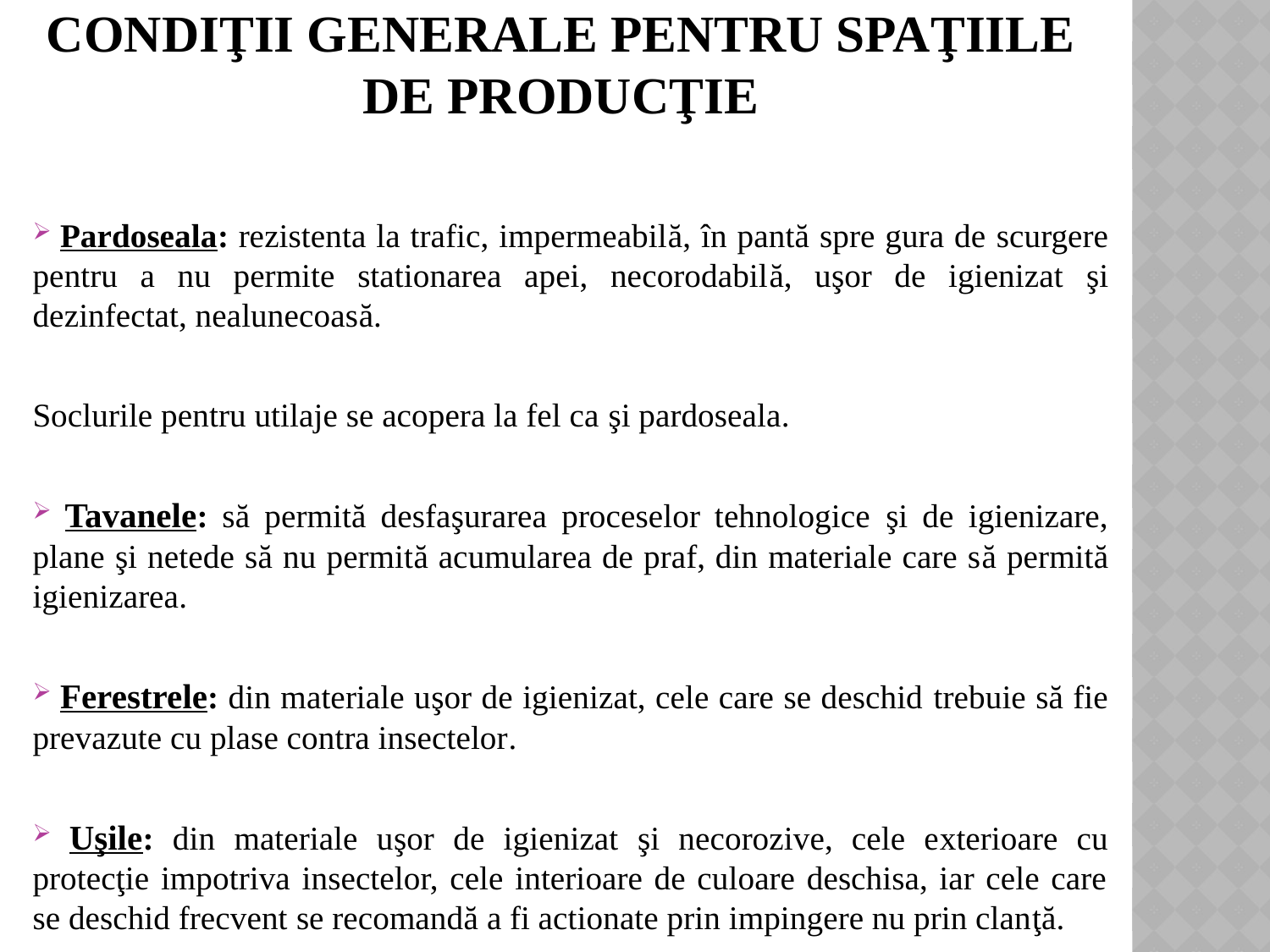

# Condiţii generale pentru spaţiile de producţie
 Pardoseala: rezistenta la trafic, impermeabilă, în pantă spre gura de scurgere pentru a nu permite stationarea apei, necorodabilă, uşor de igienizat şi dezinfectat, nealunecoasă.

Soclurile pentru utilaje se acopera la fel ca şi pardoseala.

 Tavanele: să permită desfaşurarea proceselor tehnologice şi de igienizare, plane şi netede să nu permită acumularea de praf, din materiale care să permită igienizarea.

 Ferestrele: din materiale uşor de igienizat, cele care se deschid trebuie să fie prevazute cu plase contra insectelor.

 Uşile: din materiale uşor de igienizat şi necorozive, cele exterioare cu protecţie impotriva insectelor, cele interioare de culoare deschisa, iar cele care se deschid frecvent se recomandă a fi actionate prin impingere nu prin clanţă.